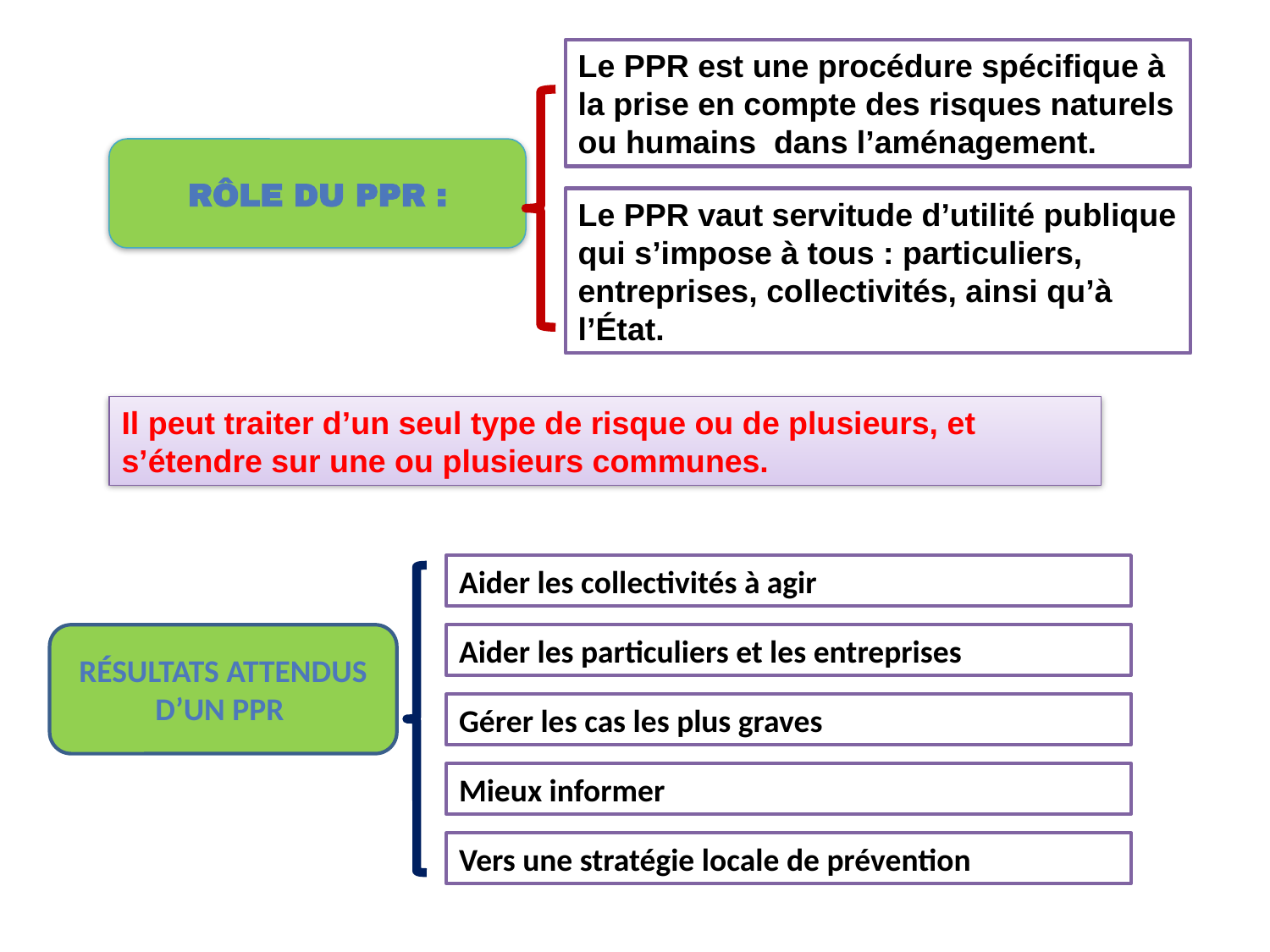

Le PPR est une procédure spécifique à la prise en compte des risques naturels ou humains  dans l’aménagement.

RÔLE DU PPR :

Le PPR vaut servitude d’utilité publique qui s’impose à tous : particuliers, entreprises, collectivités, ainsi qu’à l’État.
Il peut traiter d’un seul type de risque ou de plusieurs, et s’étendre sur une ou plusieurs communes.
Aider les collectivités à agir

Résultats attendus d’un PPR

Aider les particuliers et les entreprises
Gérer les cas les plus graves
Mieux informer
Vers une stratégie locale de prévention